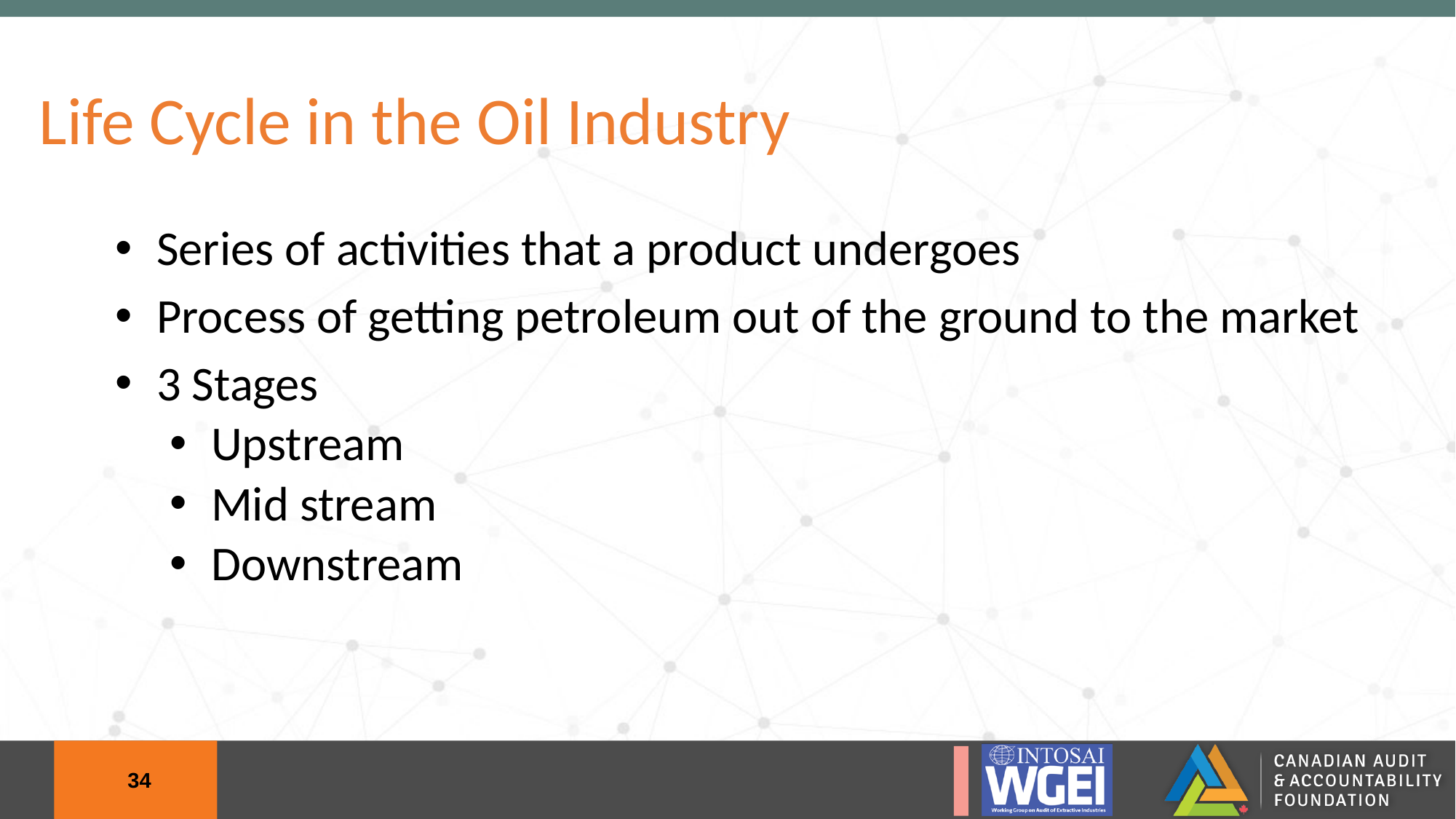

# Life Cycle in the Oil Industry
Series of activities that a product undergoes
Process of getting petroleum out of the ground to the market
3 Stages
Upstream
Mid stream
Downstream